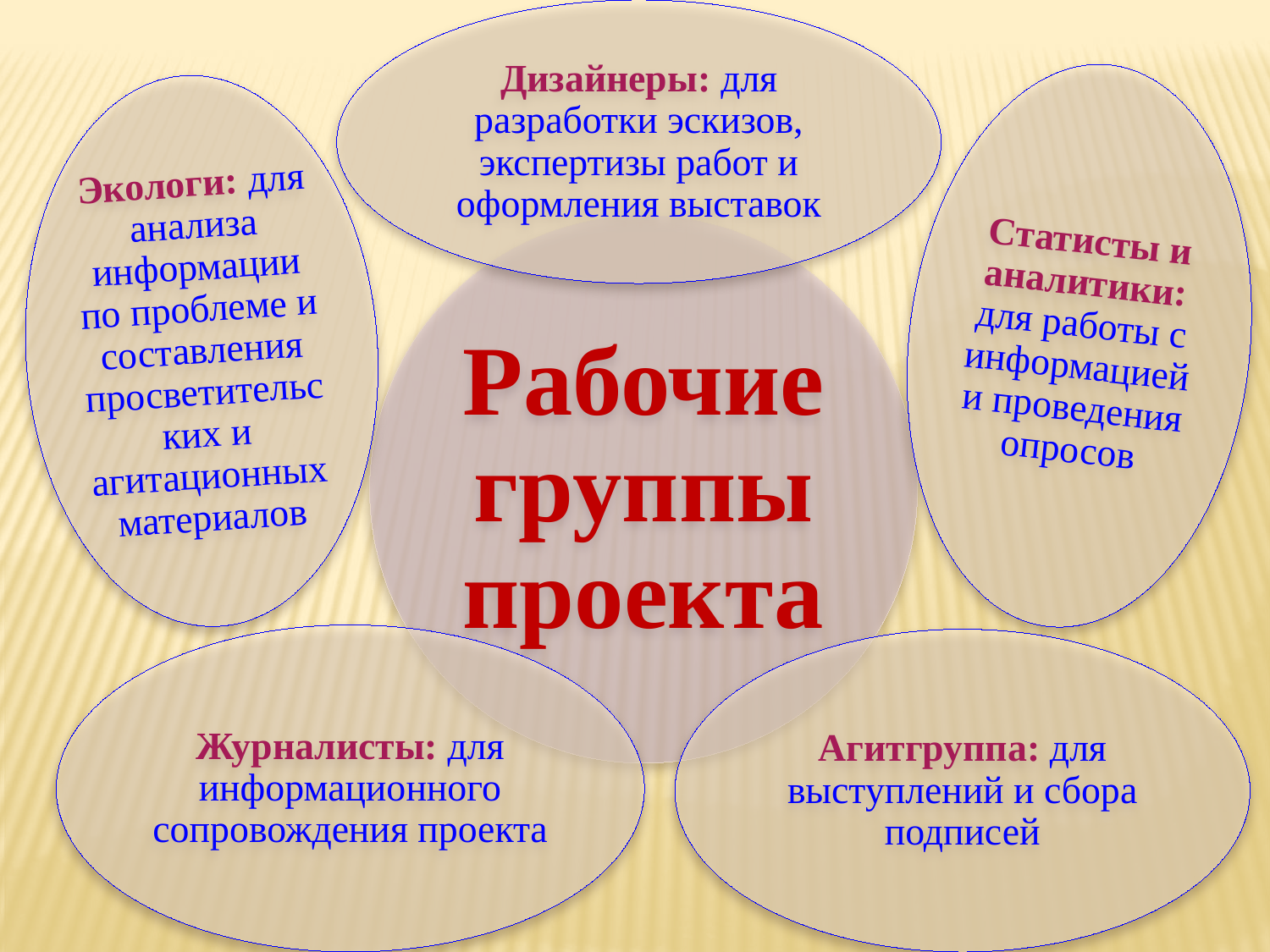

Рабочие группы проекта
Дизайнеры: для разработки эскизов, экспертизы работ и оформления выставок
Статисты и аналитики: для работы с информацией и проведения опросов
Агитгруппа: для выступлений и сбора подписей
Журналисты: для информационного сопровождения проекта
Экологи: для анализа информации по проблеме и составления просветительских и агитационных материалов